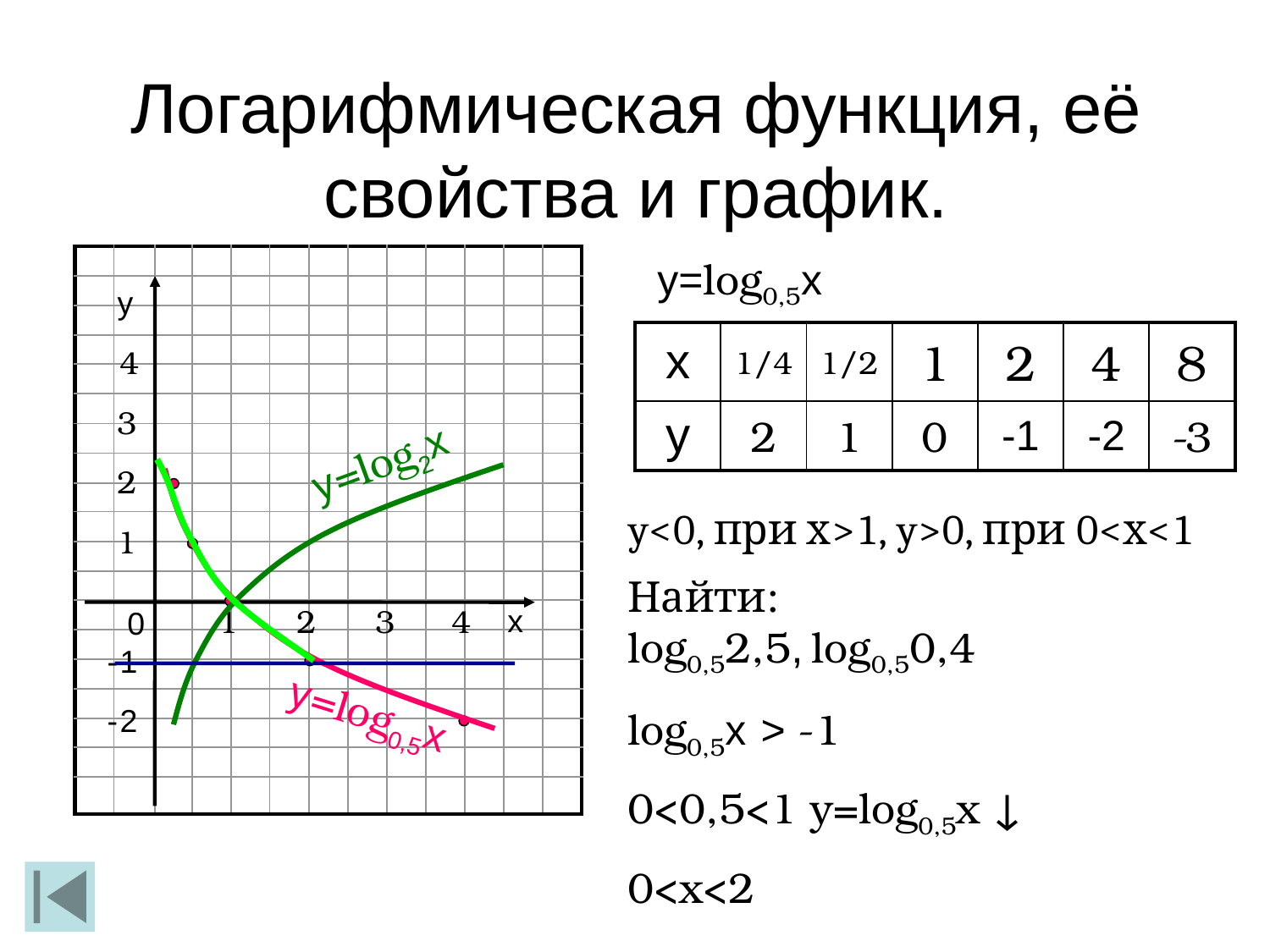

Логарифмическая функция, её свойства и график.
|  |  |  |  |  |  |  |  |  |  |  |  |  |
| --- | --- | --- | --- | --- | --- | --- | --- | --- | --- | --- | --- | --- |
|  |  |  |  |  |  |  |  |  |  |  |  |  |
|  |  |  |  |  |  |  |  |  |  |  |  |  |
|  |  |  |  |  |  |  |  |  |  |  |  |  |
|  |  |  |  |  |  |  |  |  |  |  |  |  |
|  |  |  |  |  |  |  |  |  |  |  |  |  |
|  |  |  |  |  |  |  |  |  |  |  |  |  |
|  |  |  |  |  |  |  |  |  |  |  |  |  |
|  |  |  |  |  |  |  |  |  |  |  |  |  |
|  |  |  |  |  |  |  |  |  |  |  |  |  |
|  |  |  |  |  |  |  |  |  |  |  |  |  |
|  |  |  |  |  |  |  |  |  |  |  |  |  |
|  |  |  |  |  |  |  |  |  |  |  |  |  |
|  |  |  |  |  |  |  |  |  |  |  |  |  |
|  |  |  |  |  |  |  |  |  |  |  |  |  |
|  |  |  |  |  |  |  |  |  |  |  |  |  |
|  |  |  |  |  |  |  |  |  |  |  |  |  |
|  |  |  |  |  |  |  |  |  |  |  |  |  |
|  |  |  |  |  |  |  |  |  |  |  |  |  |
у=log0,5х
у

4
3
2
1
0
-1
-2
1
2
3
4

х
| х | 1/4 | 1/2 | 1 | 2 | 4 | 8 |
| --- | --- | --- | --- | --- | --- | --- |
| у | 2 | 1 | 0 | -1 | -2 | -3 |
y=log2х

y<0, при х>1, y>0, при 0<х<1
Найти:
log0,52,5, log0,50,4

y=log0,5х
log0,5x > -1
0<0,5<1 y=log0,5x ↓
0<x<2